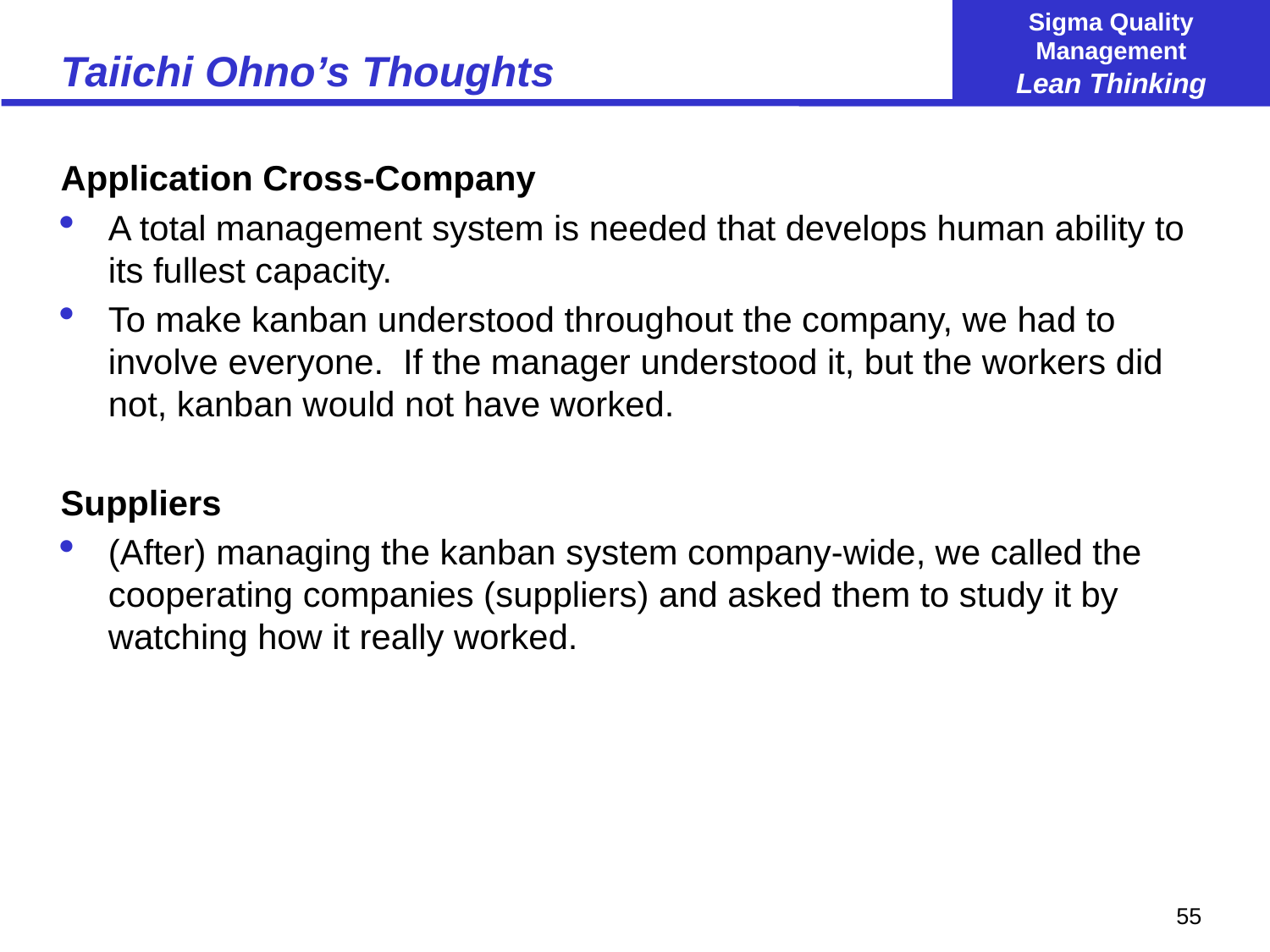

# Taiichi Ohno’s Thoughts
Application Cross-Company
A total management system is needed that develops human ability to its fullest capacity.
To make kanban understood throughout the company, we had to involve everyone.  If the manager understood it, but the workers did not, kanban would not have worked.

Suppliers
(After) managing the kanban system company-wide, we called the cooperating companies (suppliers) and asked them to study it by watching how it really worked.